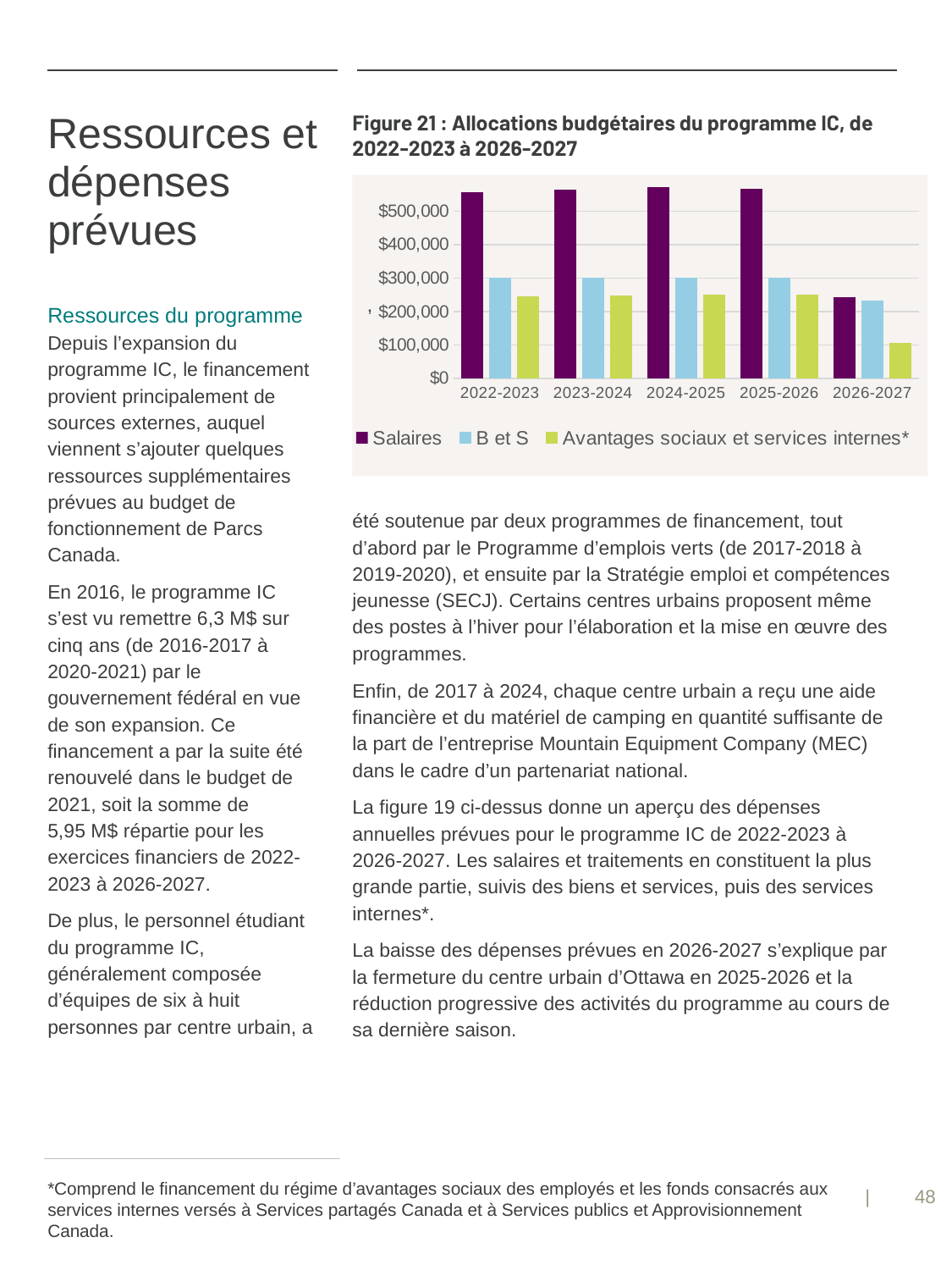

# Ressources et dépenses prévues
Figure 21 : Allocations budgétaires du programme IC, de 2022-2023 à 2026-2027

### Chart

| Category | Salaires | B et S | Avantages sociaux et services internes* |
|---|---|---|---|
| 2022-2023 | 557200.0 | 301500.0 | 245168.0 |
| 2023-2024 | 563900.0 | 301500.0 | 248116.0 |
| 2024-2025 | 571200.0 | 301500.0 | 251328.0 |
| 2025-2026 | 566800.0 | 301005.0 | 249392.0 |
| 2026-2027 | 241300.0 | 233500.0 | 106172.0 |
,
Ressources du programme
Depuis l’expansion du programme IC, le financement provient principalement de sources externes, auquel viennent s’ajouter quelques ressources supplémentaires prévues au budget de fonctionnement de Parcs Canada.
En 2016, le programme IC s’est vu remettre 6,3 M$ sur cinq ans (de 2016-2017 à 2020-2021) par le gouvernement fédéral en vue de son expansion. Ce financement a par la suite été renouvelé dans le budget de 2021, soit la somme de 5,95 M$ répartie pour les exercices financiers de 2022-2023 à 2026-2027.
De plus, le personnel étudiant du programme IC, généralement composée d’équipes de six à huit personnes par centre urbain, a
été soutenue par deux programmes de financement, tout d’abord par le Programme d’emplois verts (de 2017-2018 à 2019-2020), et ensuite par la Stratégie emploi et compétences jeunesse (SECJ). Certains centres urbains proposent même des postes à l’hiver pour l’élaboration et la mise en œuvre des programmes.
Enfin, de 2017 à 2024, chaque centre urbain a reçu une aide financière et du matériel de camping en quantité suffisante de la part de l’entreprise Mountain Equipment Company (MEC) dans le cadre d’un partenariat national.
La figure 19 ci-dessus donne un aperçu des dépenses annuelles prévues pour le programme IC de 2022-2023 à 2026-2027. Les salaires et traitements en constituent la plus grande partie, suivis des biens et services, puis des services internes*.
La baisse des dépenses prévues en 2026-2027 s’explique par la fermeture du centre urbain d’Ottawa en 2025-2026 et la réduction progressive des activités du programme au cours de sa dernière saison.
*Comprend le financement du régime d’avantages sociaux des employés et les fonds consacrés aux services internes versés à Services partagés Canada et à Services publics et Approvisionnement Canada.